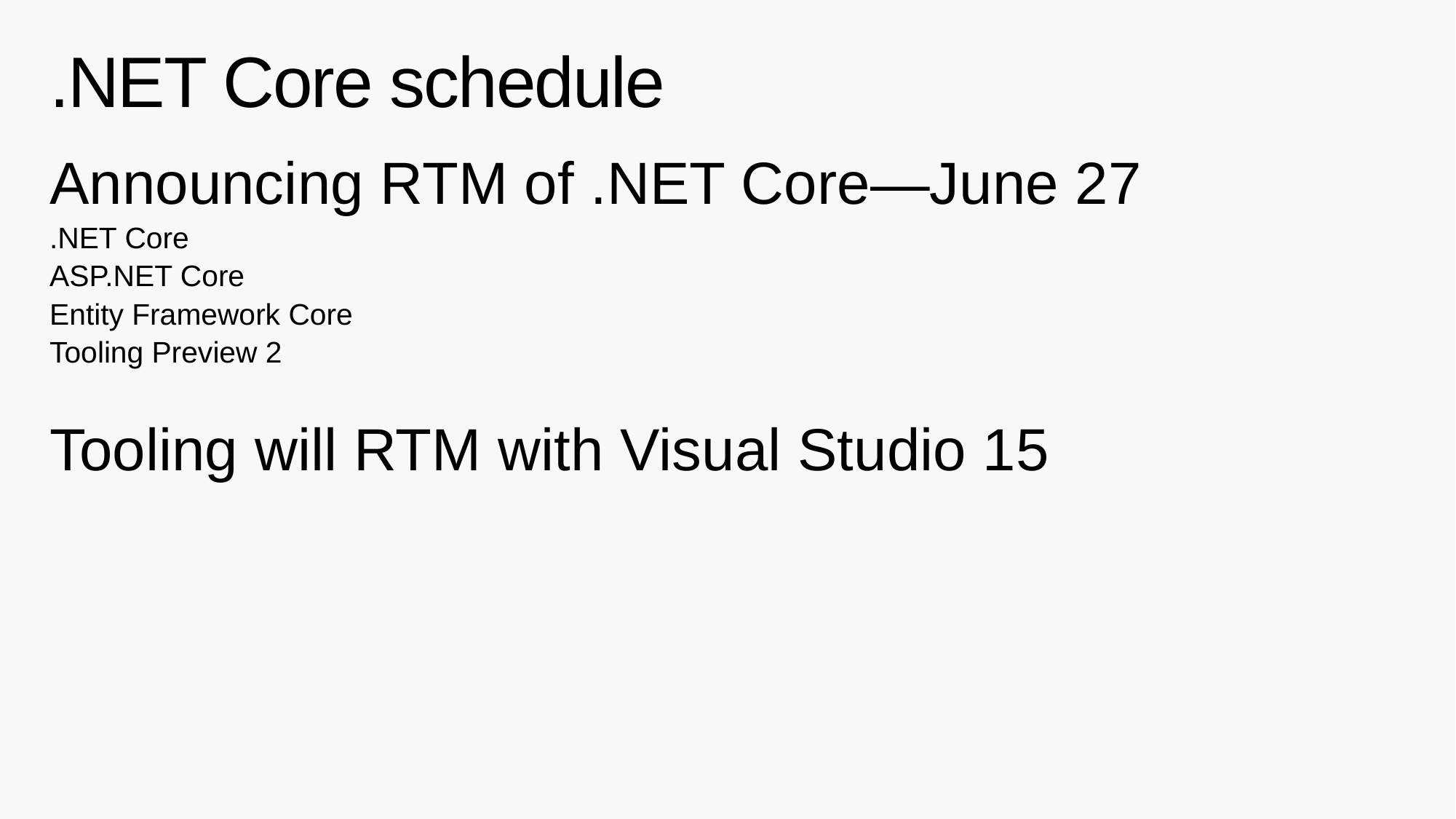

# .NET Core schedule
Announcing RTM of .NET Core—June 27
.NET Core
ASP.NET Core
Entity Framework Core
Tooling Preview 2

Tooling will RTM with Visual Studio 15